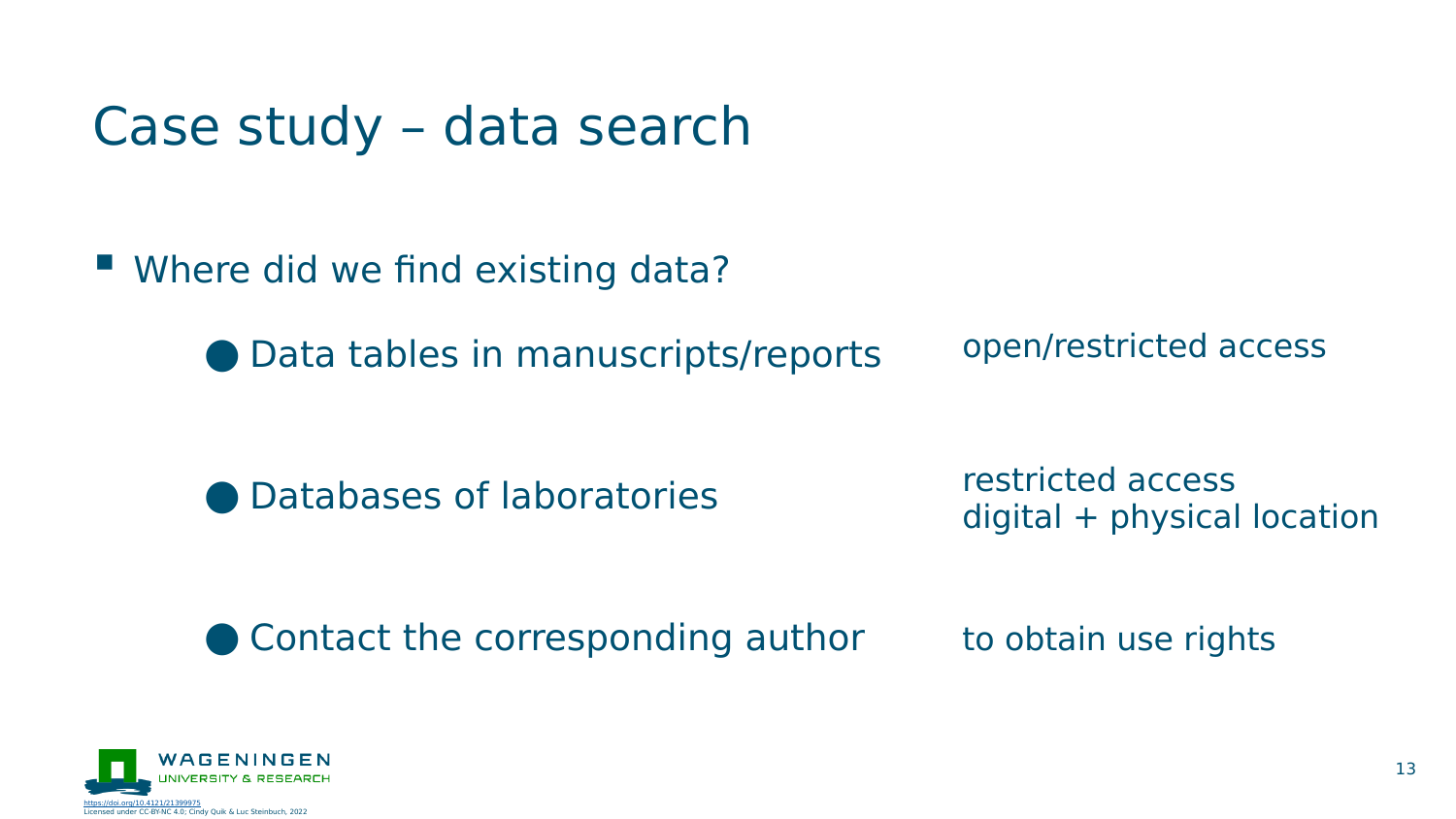

# Case study – data search
Where did we find existing data?
Data tables in manuscripts/reports
Databases of laboratories
Contact the corresponding author

open/restricted access
restricted access
digital + physical location
to obtain use rights
13